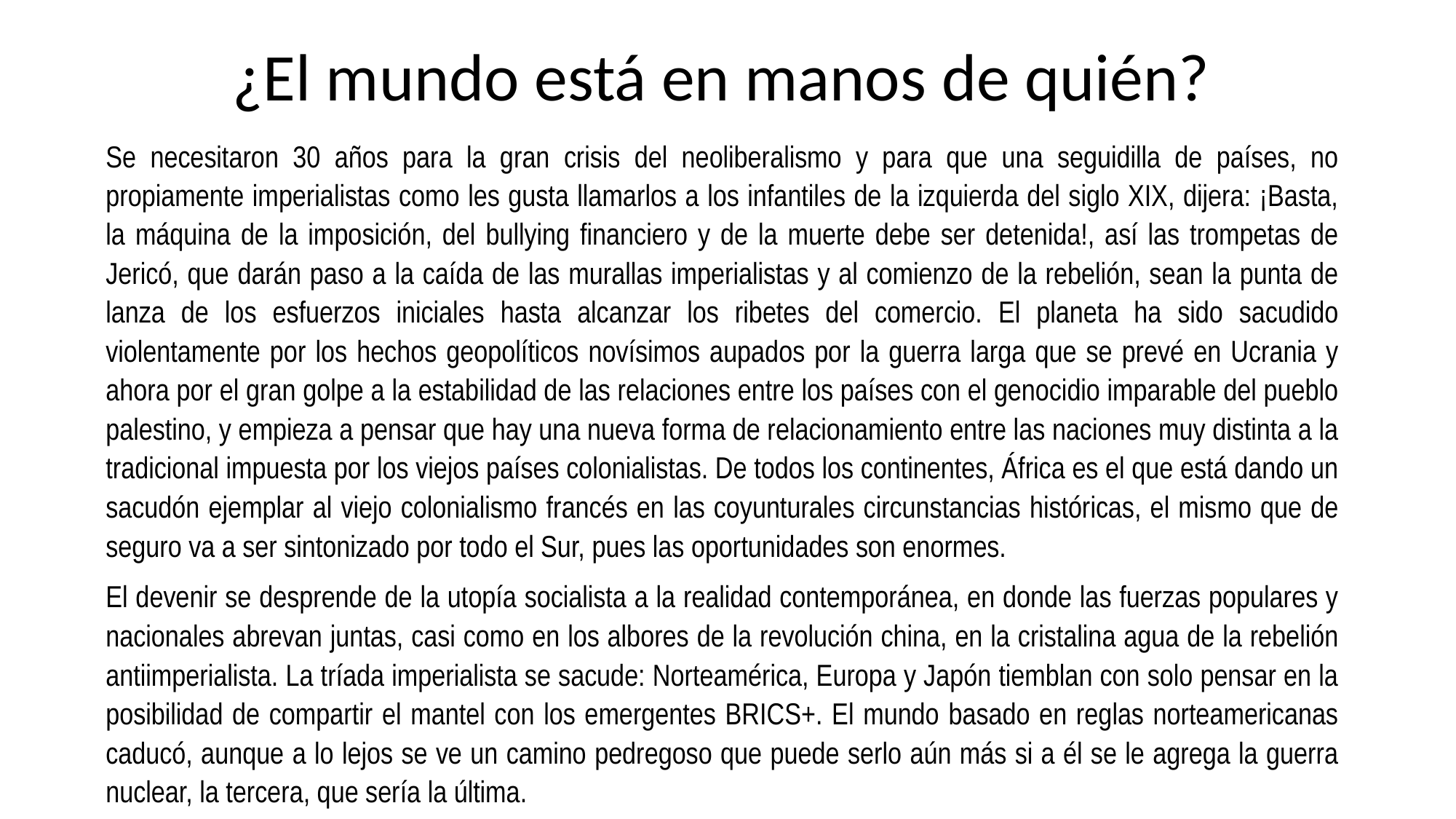

# ¿El mundo está en manos de quién?
Se necesitaron 30 años para la gran crisis del neoliberalismo y para que una seguidilla de países, no propiamente imperialistas como les gusta llamarlos a los infantiles de la izquierda del siglo XIX, dijera: ¡Basta, la máquina de la imposición, del bullying financiero y de la muerte debe ser detenida!, así las trompetas de Jericó, que darán paso a la caída de las murallas imperialistas y al comienzo de la rebelión, sean la punta de lanza de los esfuerzos iniciales hasta alcanzar los ribetes del comercio. El planeta ha sido sacudido violentamente por los hechos geopolíticos novísimos aupados por la guerra larga que se prevé en Ucrania y ahora por el gran golpe a la estabilidad de las relaciones entre los países con el genocidio imparable del pueblo palestino, y empieza a pensar que hay una nueva forma de relacionamiento entre las naciones muy distinta a la tradicional impuesta por los viejos países colonialistas. De todos los continentes, África es el que está dando un sacudón ejemplar al viejo colonialismo francés en las coyunturales circunstancias históricas, el mismo que de seguro va a ser sintonizado por todo el Sur, pues las oportunidades son enormes.
El devenir se desprende de la utopía socialista a la realidad contemporánea, en donde las fuerzas populares y nacionales abrevan juntas, casi como en los albores de la revolución china, en la cristalina agua de la rebelión antiimperialista. La tríada imperialista se sacude: Norteamérica, Europa y Japón tiemblan con solo pensar en la posibilidad de compartir el mantel con los emergentes BRICS+. El mundo basado en reglas norteamericanas caducó, aunque a lo lejos se ve un camino pedregoso que puede serlo aún más si a él se le agrega la guerra nuclear, la tercera, que sería la última.